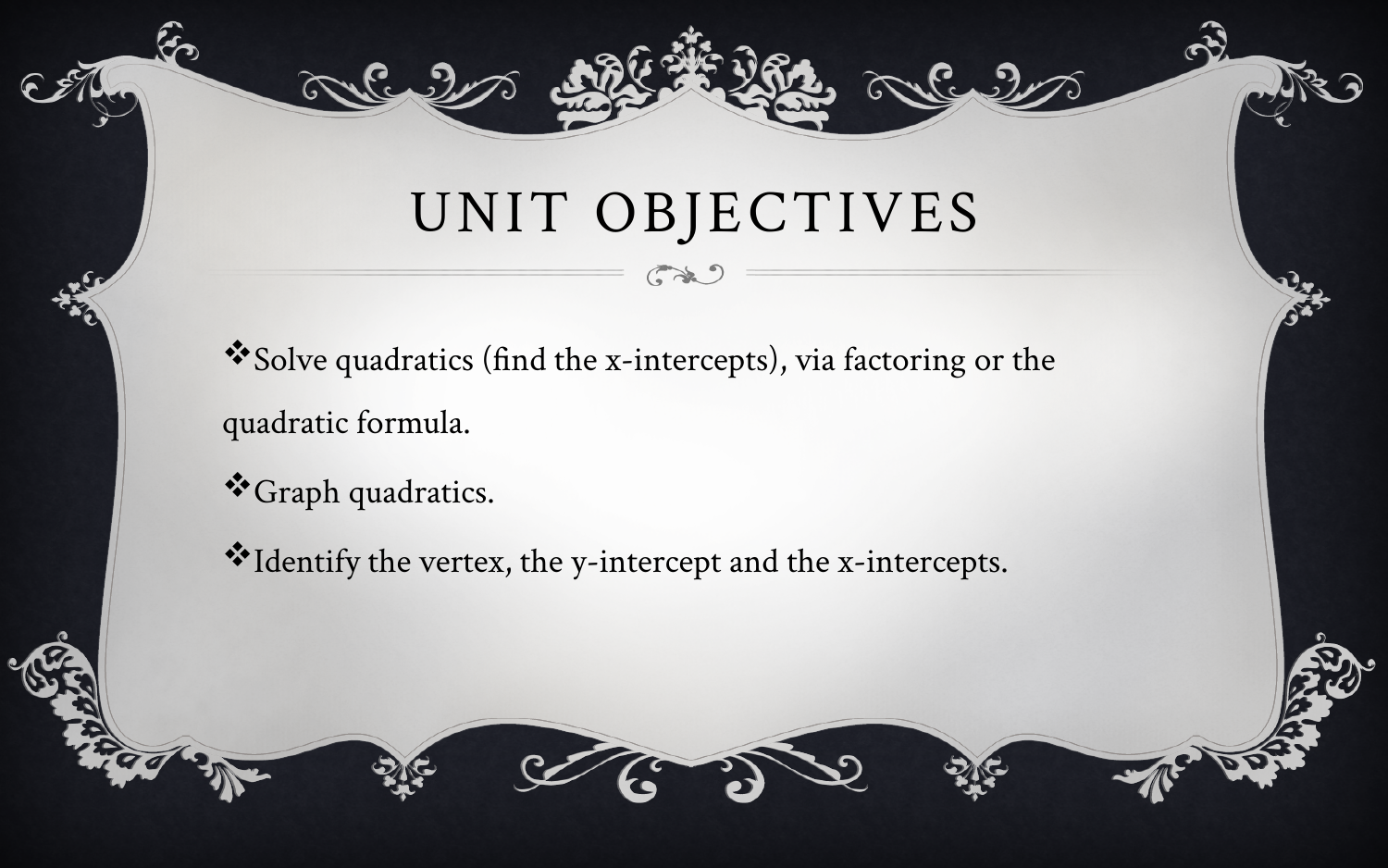

# Unit Objectives
Solve quadratics (find the x-intercepts), via factoring or the quadratic formula.
Graph quadratics.
Identify the vertex, the y-intercept and the x-intercepts.